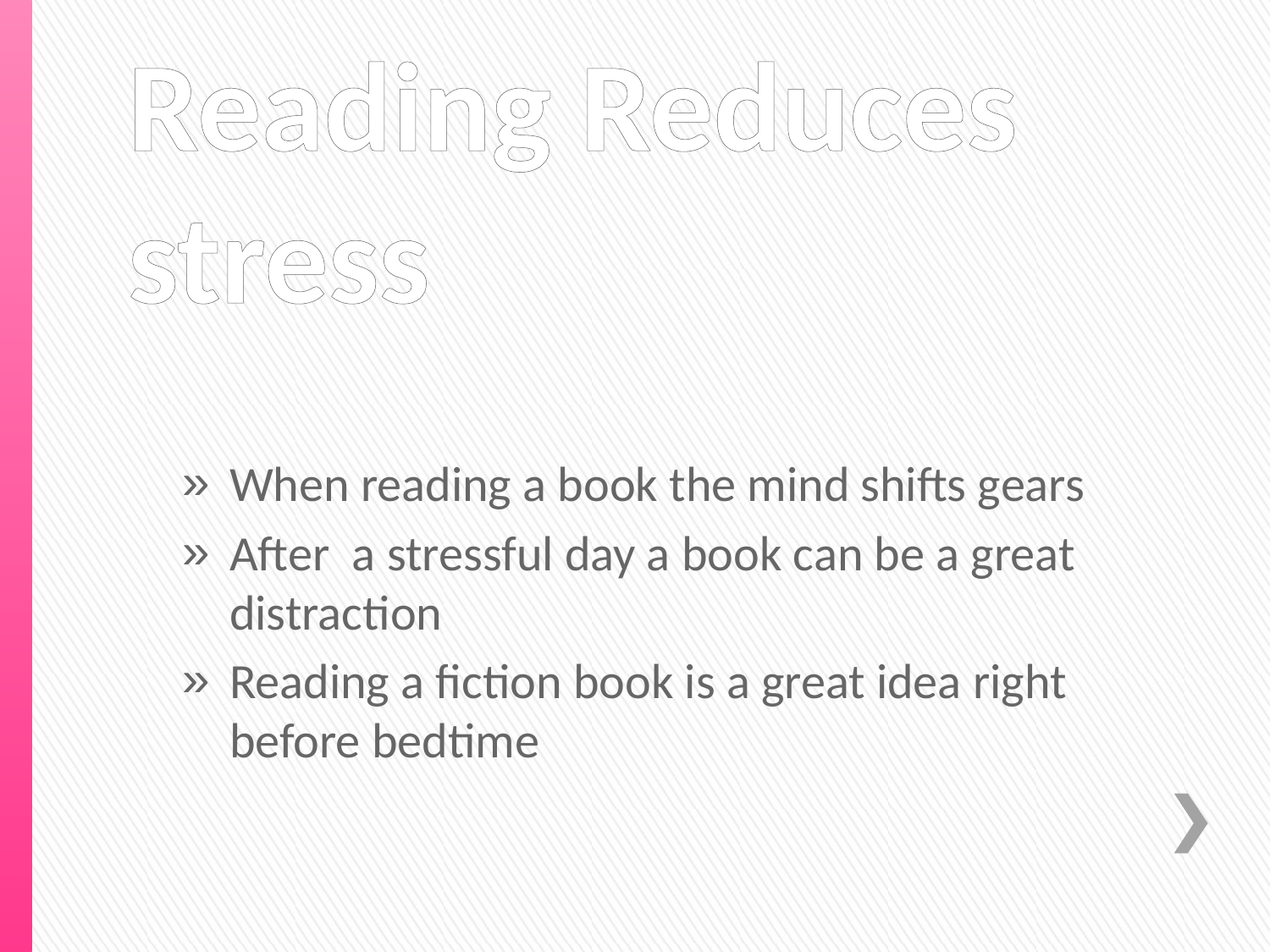

# Reading Reduces stress
When reading a book the mind shifts gears
After  a stressful day a book can be a great distraction
Reading a fiction book is a great idea right before bedtime